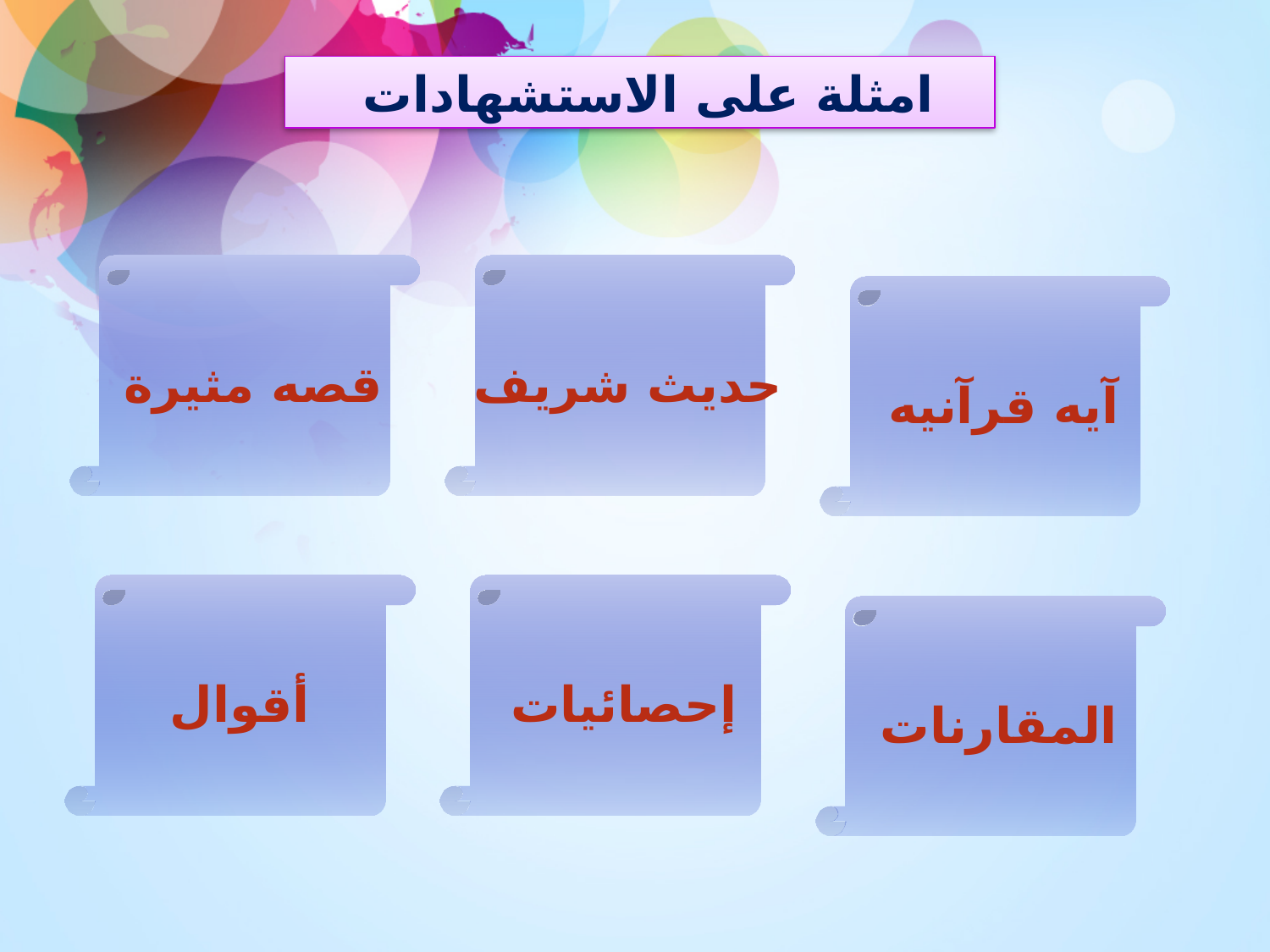

امثلة على الاستشهادات
قصه مثيرة
حديث شريف
آيه قرآنيه
أقوال
إحصائيات
المقارنات